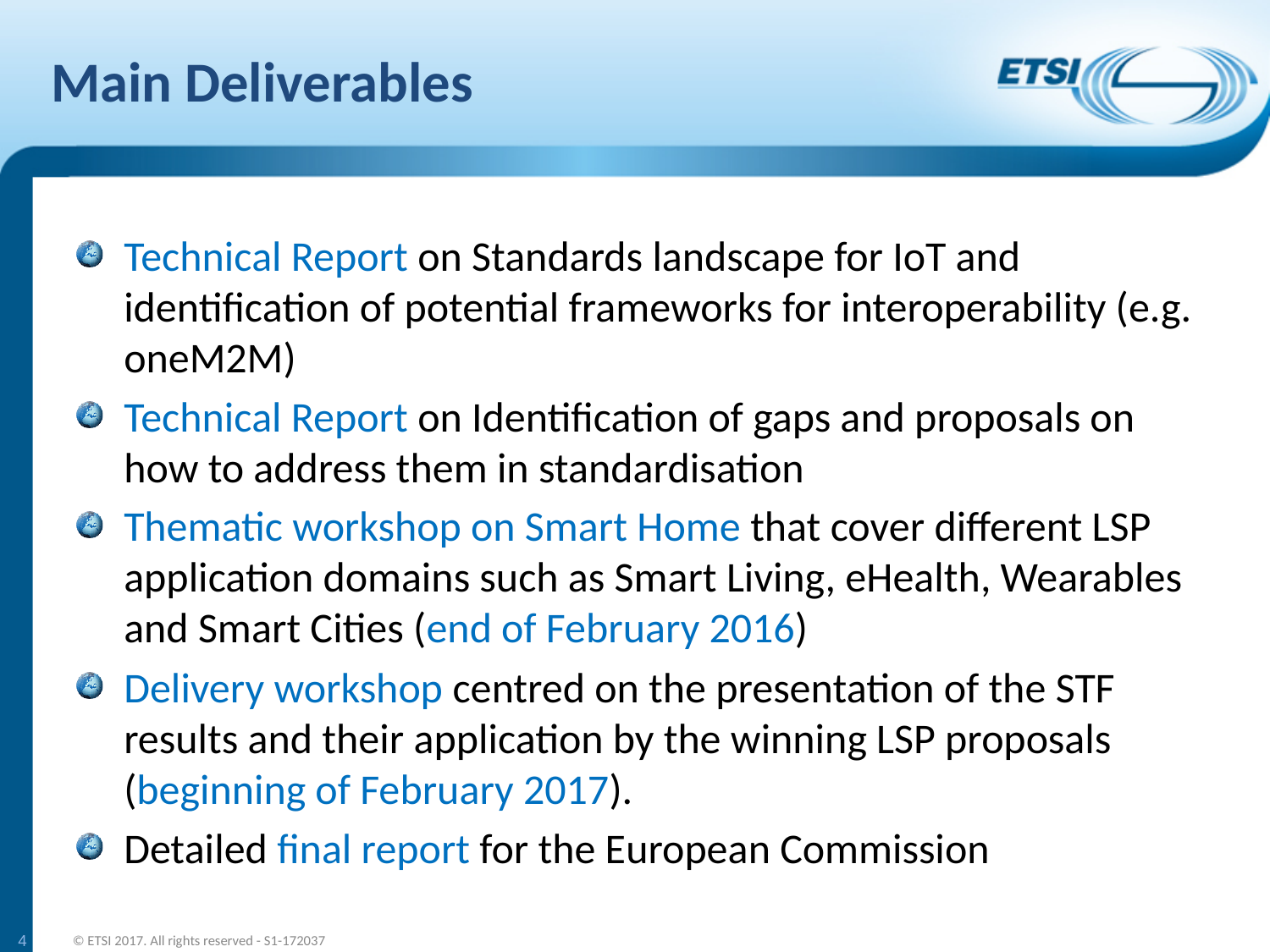

# Main Deliverables
Technical Report on Standards landscape for IoT and identification of potential frameworks for interoperability (e.g. oneM2M)
Technical Report on Identification of gaps and proposals on how to address them in standardisation
Thematic workshop on Smart Home that cover different LSP application domains such as Smart Living, eHealth, Wearables and Smart Cities (end of February 2016)
Delivery workshop centred on the presentation of the STF results and their application by the winning LSP proposals (beginning of February 2017).
Detailed final report for the European Commission
4
© ETSI 2017. All rights reserved - S1-172037